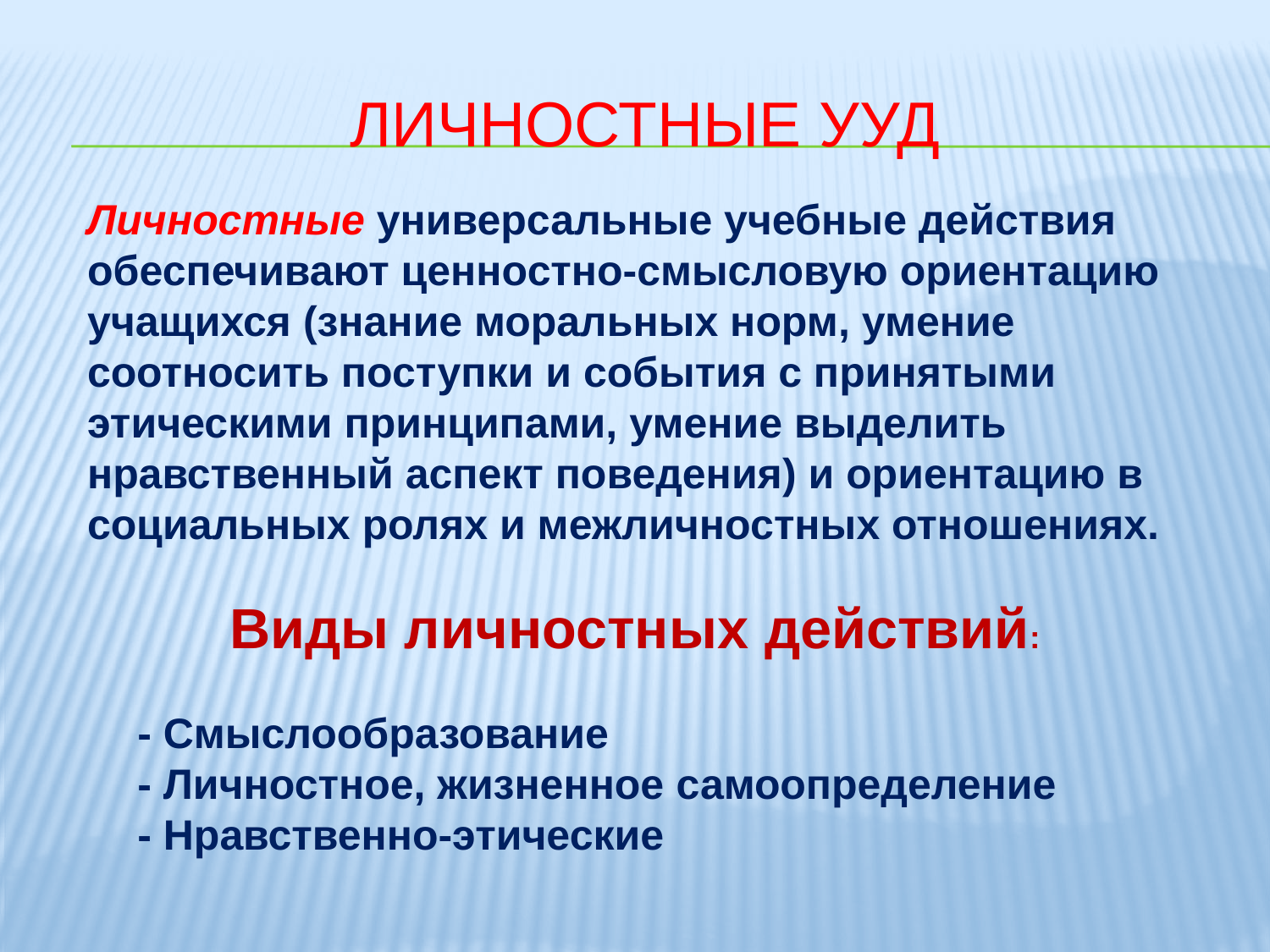

# Личностные УУД
Личностные универсальные учебные действия обеспечивают ценностно-смысловую ориентацию учащихся (знание моральных норм, умение соотносить поступки и события с принятыми этическими принципами, умение выделить нравственный аспект поведения) и ориентацию в социальных ролях и межличностных отношениях.

Виды личностных действий:

- Смыслообразование
- Личностное, жизненное самоопределение
- Нравственно-этические